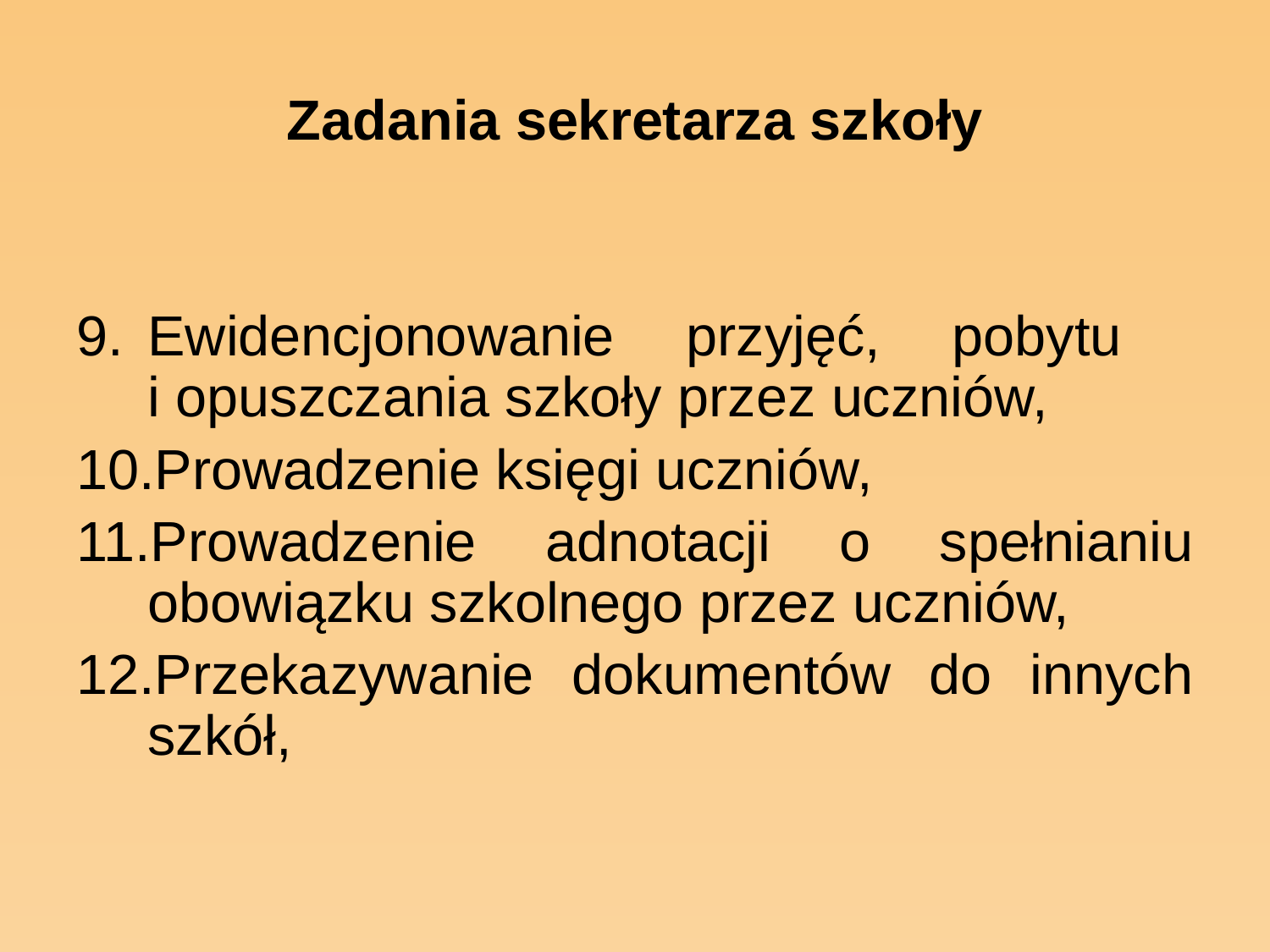

# Zadania sekretarza szkoły

Ewidencjonowanie przyjęć, pobytu
i opuszczania szkoły przez uczniów,
Prowadzenie księgi uczniów,
Prowadzenie adnotacji o spełnianiu obowiązku szkolnego przez uczniów,
Przekazywanie dokumentów do innych szkół,